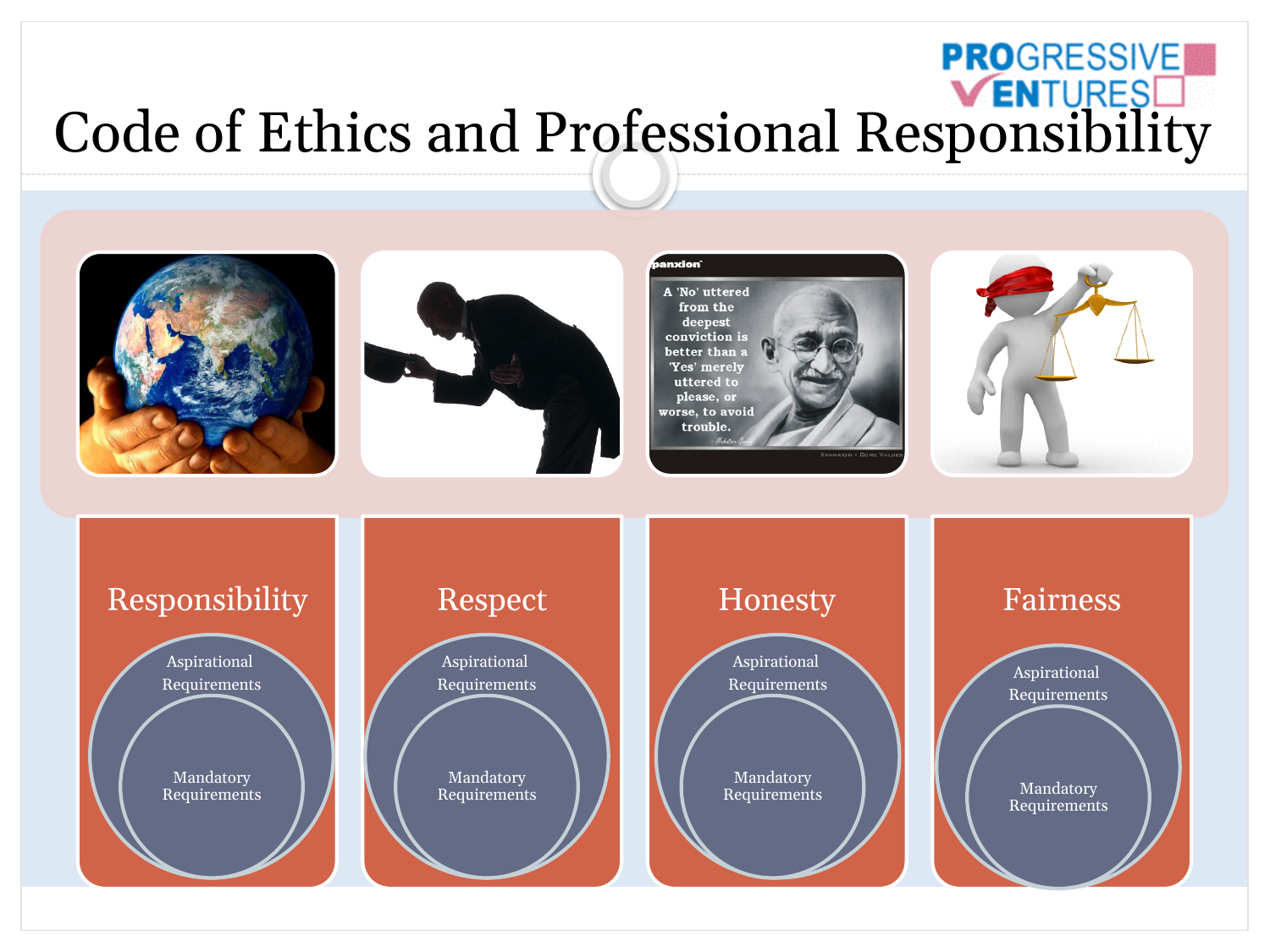

# Code of Ethics and Professional Responsibility

Responsibility

Respect

Honesty

Fairness
Aspirational
Requirements
Mandatory Requirements
Aspirational
Requirements
Mandatory Requirements
Aspirational
Requirements
Mandatory Requirements
Aspirational
Requirements
Mandatory Requirements